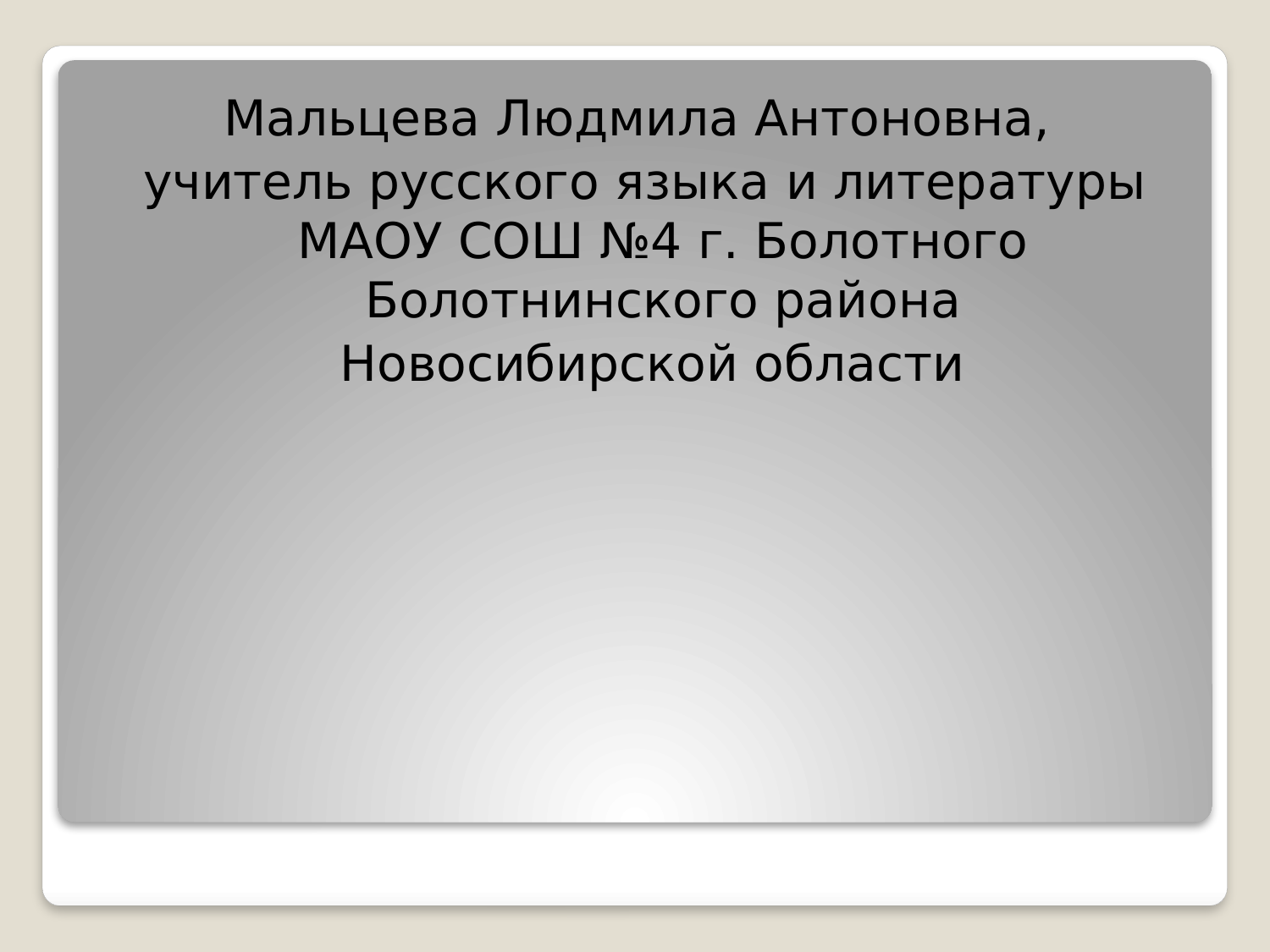

Мальцева Людмила Антоновна,
учитель русского языка и литературы МАОУ СОШ №4 г. Болотного Болотнинского района
 Новосибирской области